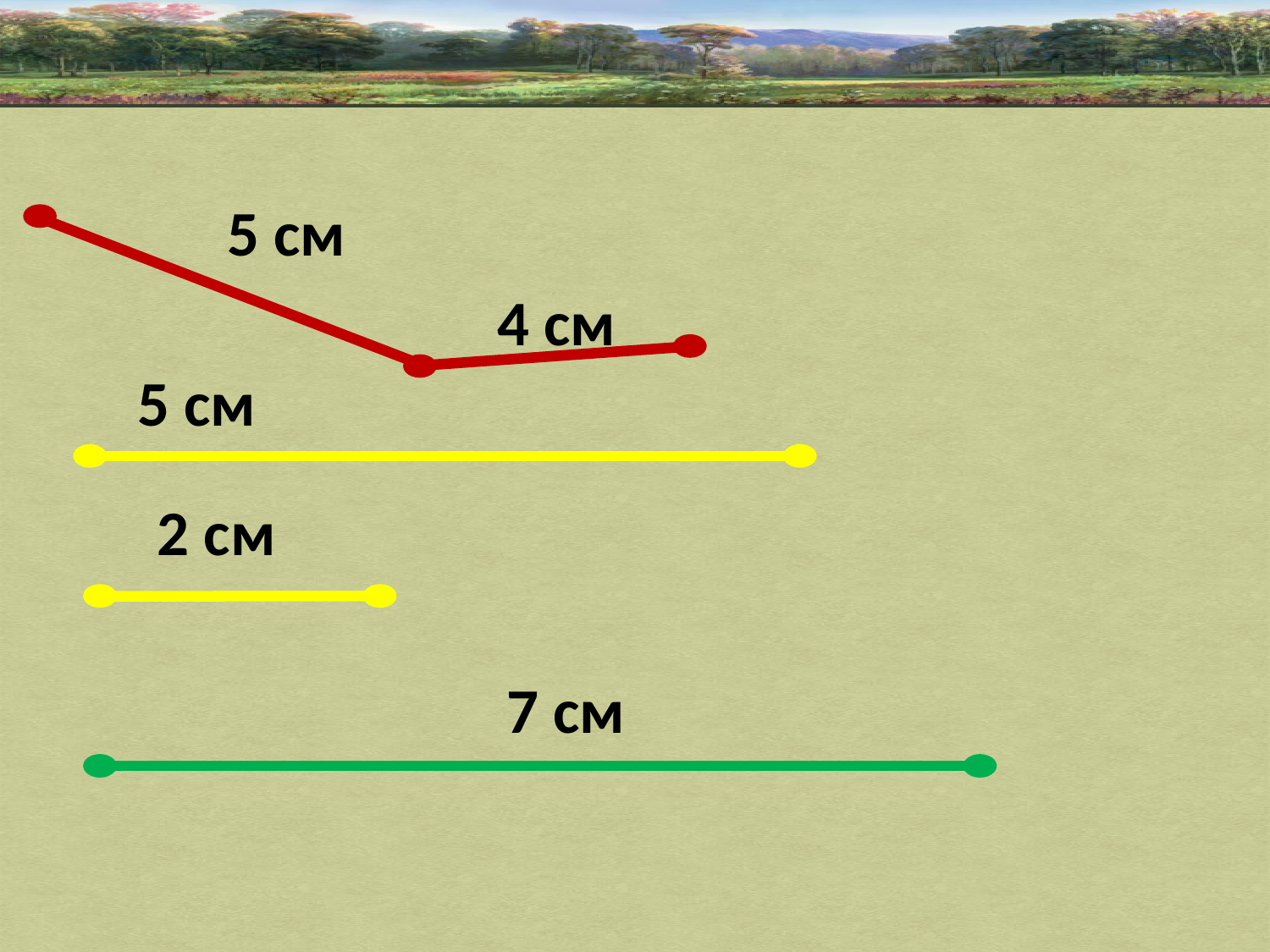

5 см

4 см

5 см

2 см

7 см